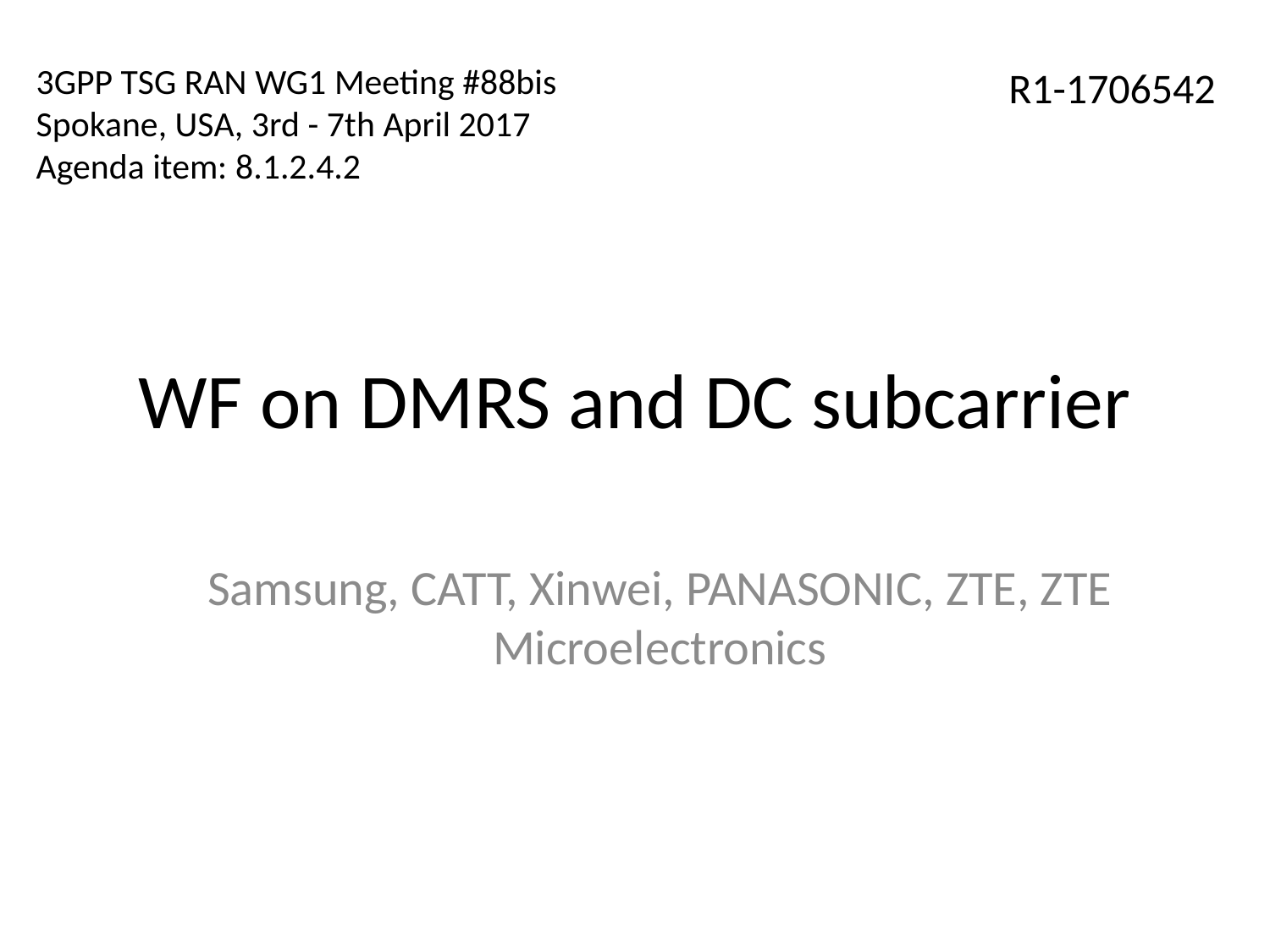

3GPP TSG RAN WG1 Meeting #88bis
Spokane, USA, 3rd - 7th April 2017
Agenda item: 8.1.2.4.2
R1-1706542
# WF on DMRS and DC subcarrier
Samsung, CATT, Xinwei, PANASONIC, ZTE, ZTE Microelectronics